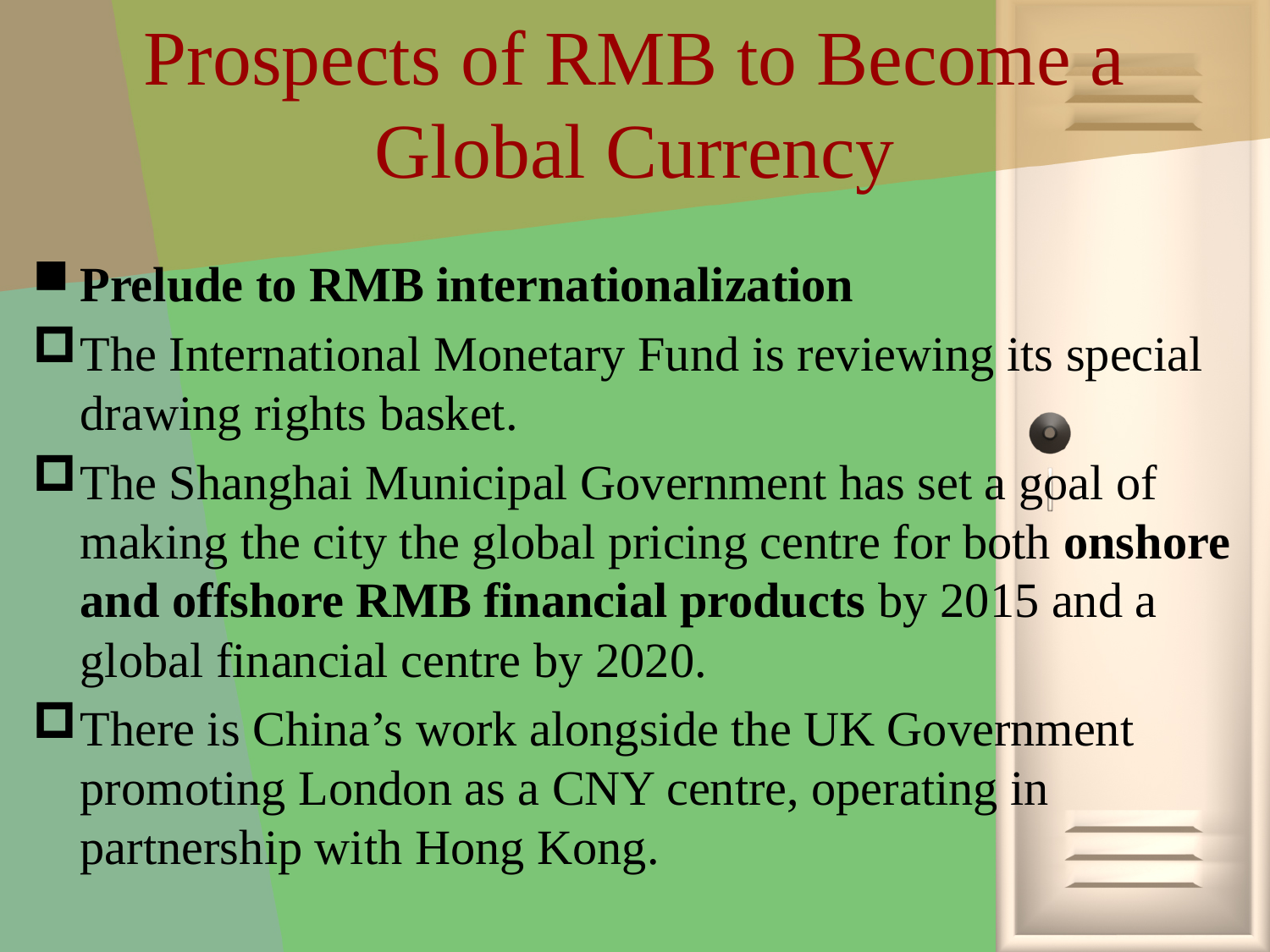

# Prospects of RMB to Become a Global Currency
Prelude to RMB internationalization
The International Monetary Fund is reviewing its special drawing rights basket.
The Shanghai Municipal Government has set a goal of making the city the global pricing centre for both onshore and offshore RMB financial products by 2015 and a global financial centre by 2020.
There is China’s work alongside the UK Government promoting London as a CNY centre, operating in partnership with Hong Kong.